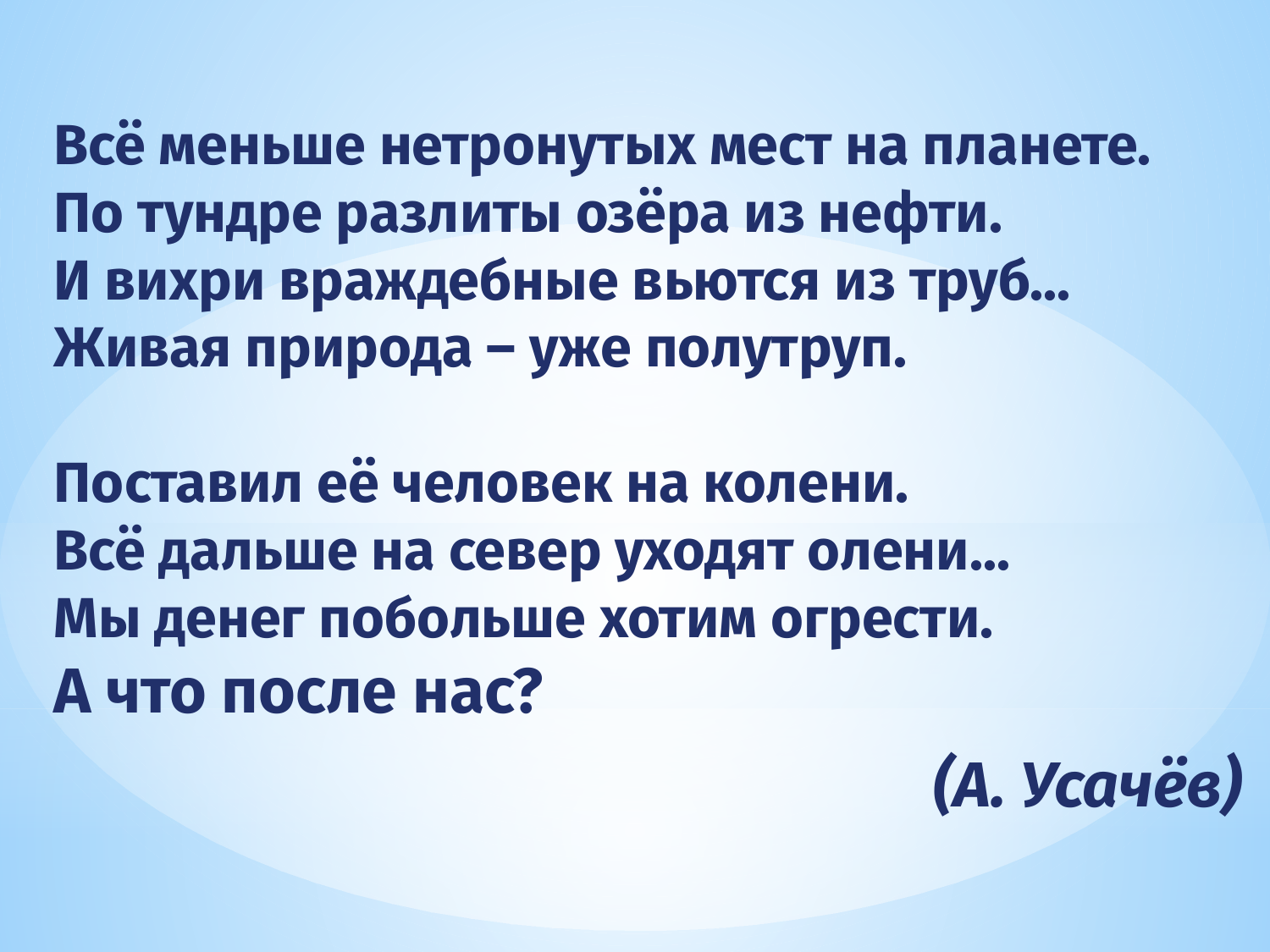

Всё меньше нетронутых мест на планете.
По тундре разлиты озёра из нефти.
И вихри враждебные вьются из труб...
Живая природа – уже полутруп.
Поставил её человек на колени.
Всё дальше на север уходят олени...
Мы денег побольше хотим огрести.
А что после нас?
(А. Усачёв)